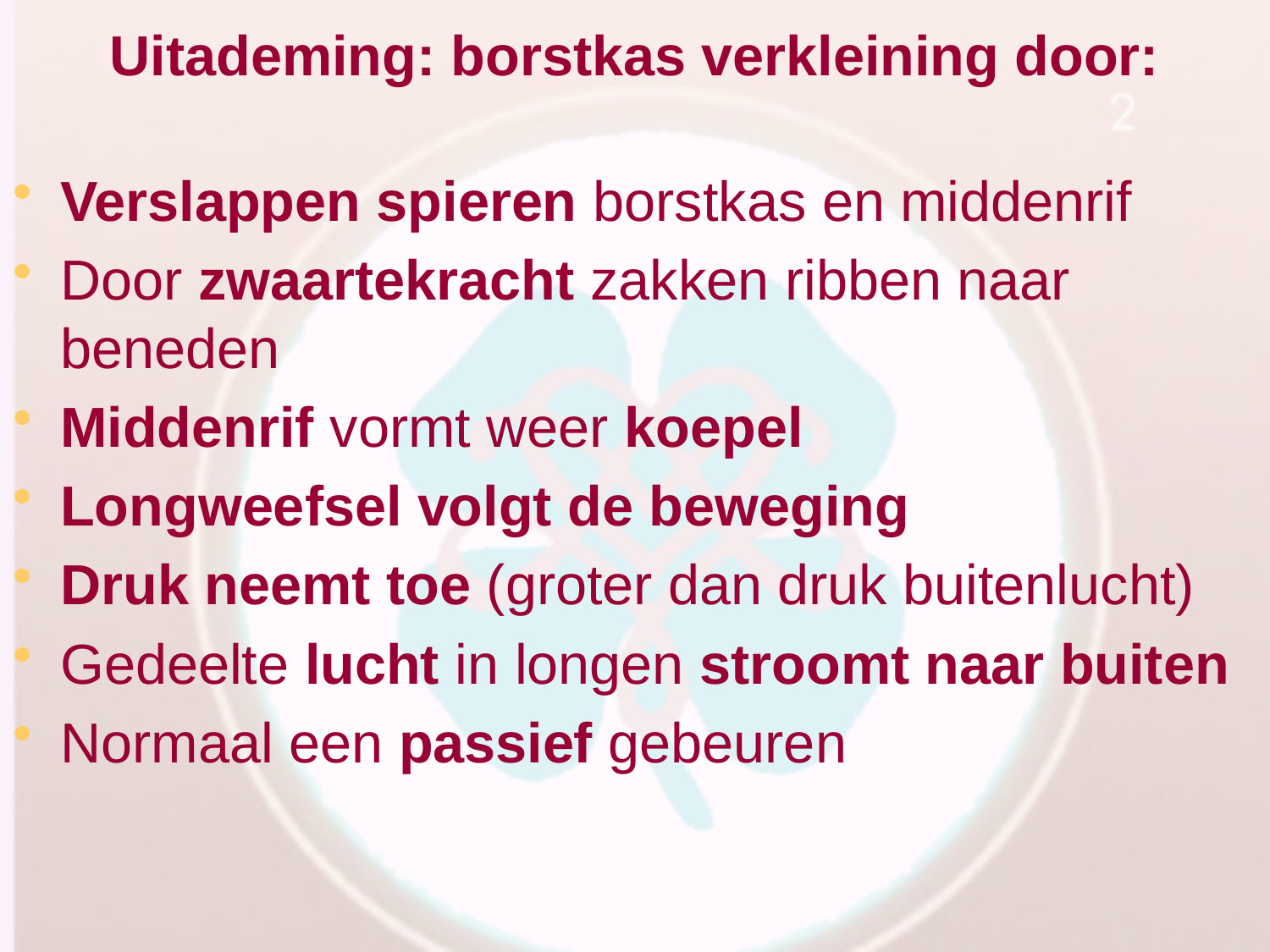

# Uitademing: borstkas verkleining door:
Verslappen spieren borstkas en middenrif
Door zwaartekracht zakken ribben naar beneden
Middenrif vormt weer koepel
Longweefsel volgt de beweging
Druk neemt toe (groter dan druk buitenlucht)
Gedeelte lucht in longen stroomt naar buiten
Normaal een passief gebeuren